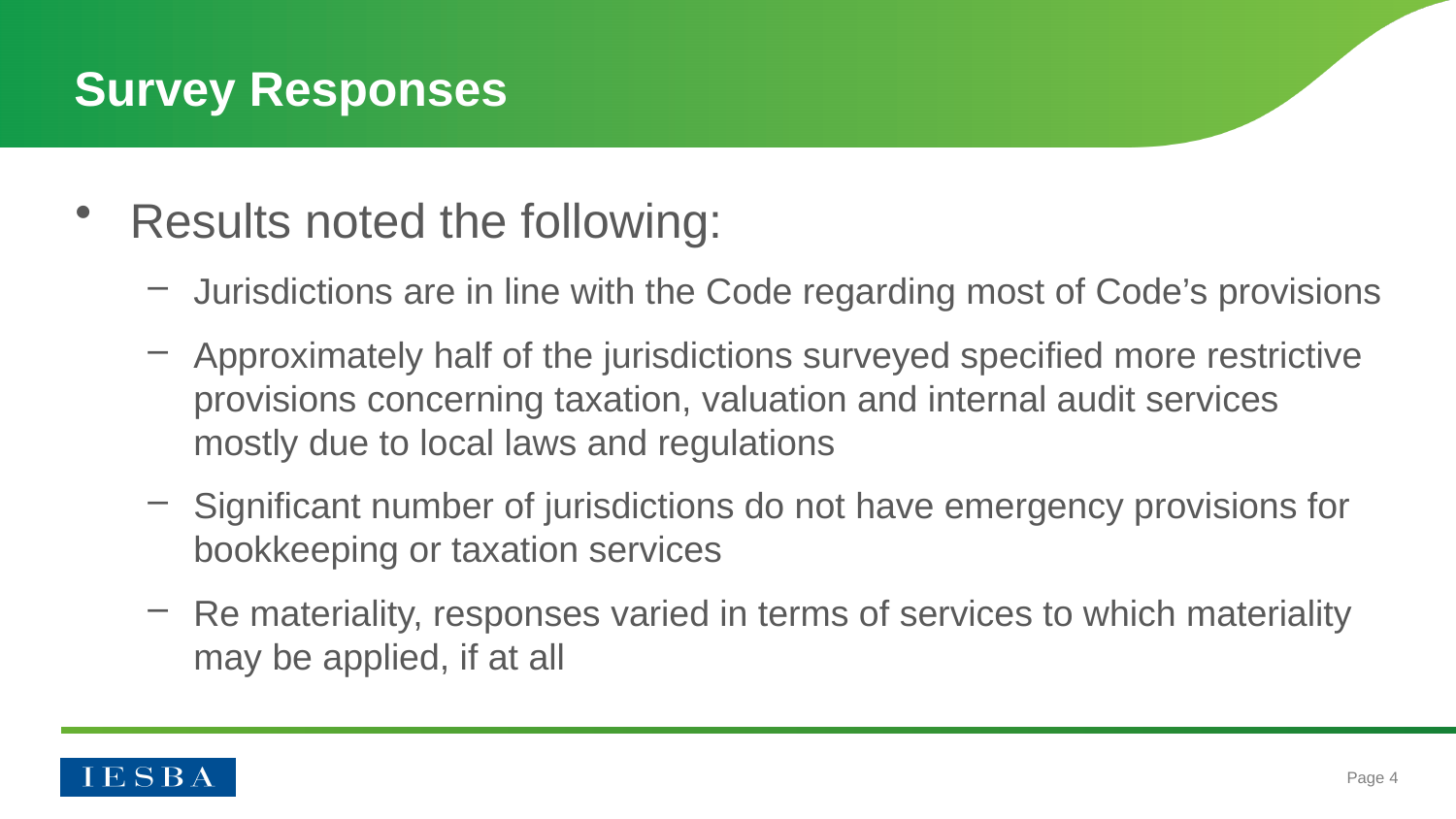

# Survey Responses
Results noted the following:
Jurisdictions are in line with the Code regarding most of Code’s provisions
Approximately half of the jurisdictions surveyed specified more restrictive provisions concerning taxation, valuation and internal audit services mostly due to local laws and regulations
Significant number of jurisdictions do not have emergency provisions for bookkeeping or taxation services
Re materiality, responses varied in terms of services to which materiality may be applied, if at all